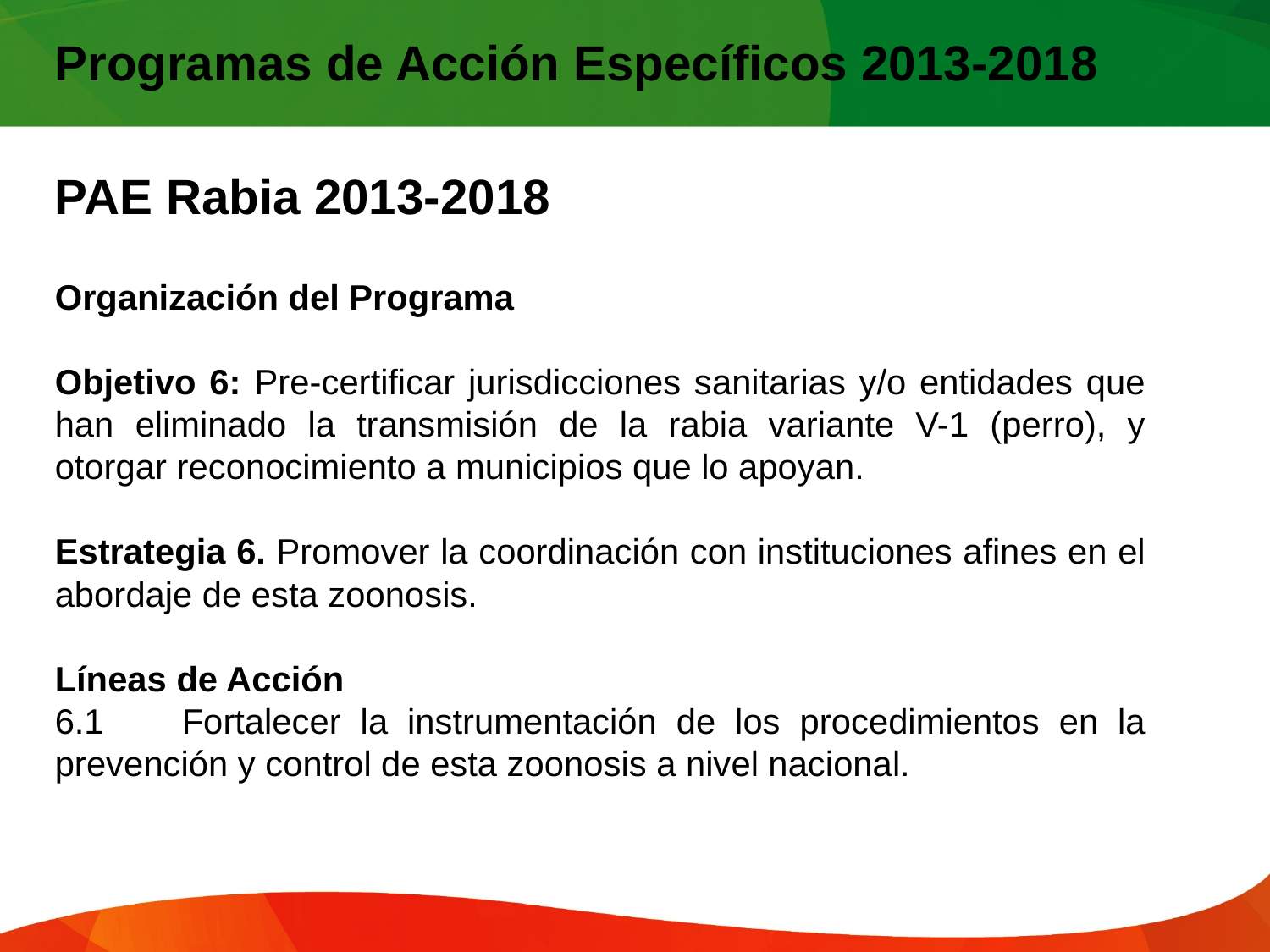

Programas de Acción Específicos 2013-2018
PAE Rabia 2013-2018

Organización del Programa

Objetivo 6: Pre-certificar jurisdicciones sanitarias y/o entidades que han eliminado la transmisión de la rabia variante V-1 (perro), y otorgar reconocimiento a municipios que lo apoyan.

Estrategia 6. Promover la coordinación con instituciones afines en el abordaje de esta zoonosis.

Líneas de Acción
6.1	Fortalecer la instrumentación de los procedimientos en la prevención y control de esta zoonosis a nivel nacional.